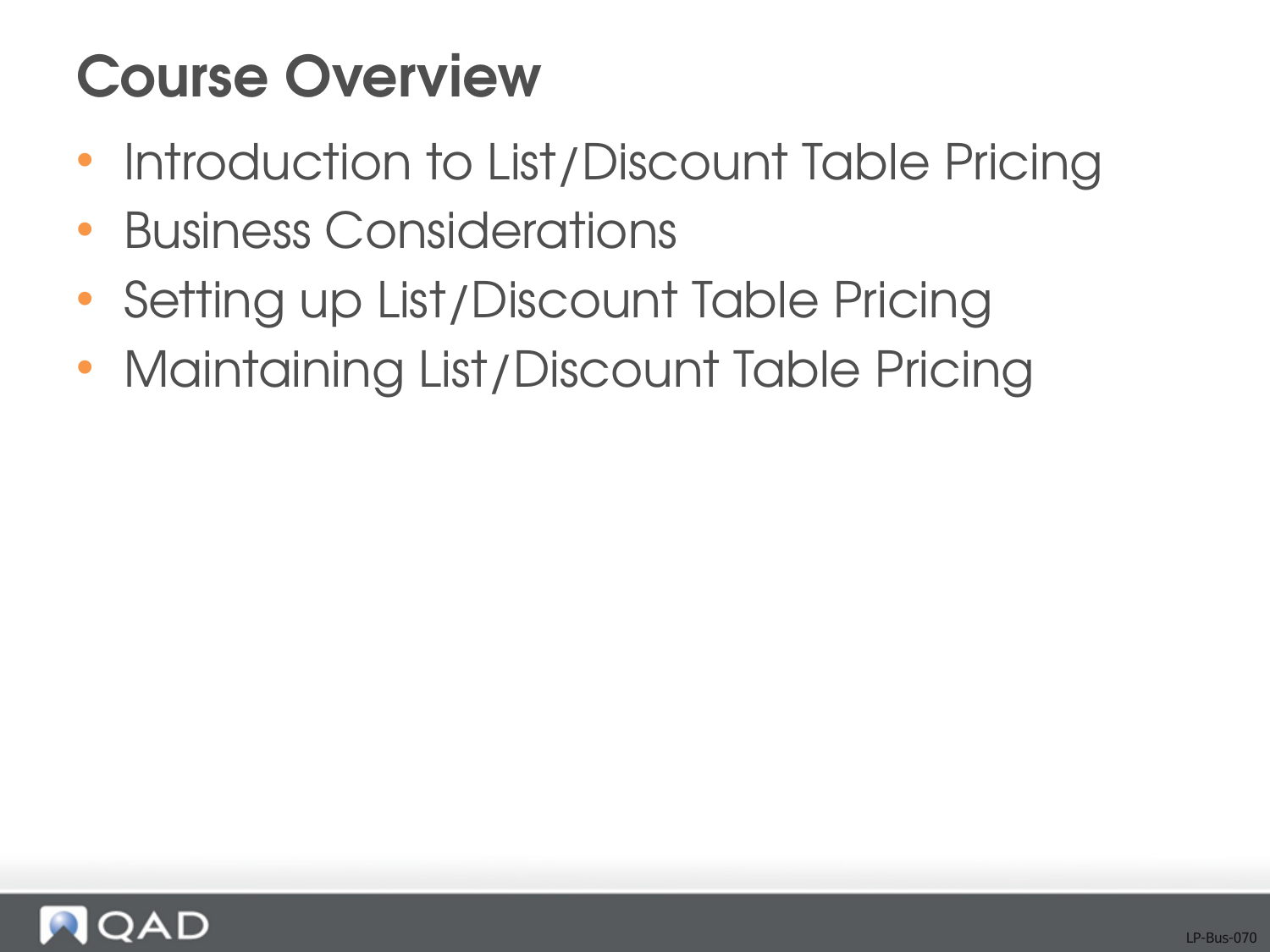

# Course Overview
Introduction to List/Discount Table Pricing
Business Considerations
Setting up List/Discount Table Pricing
Maintaining List/Discount Table Pricing
LP-Bus-070